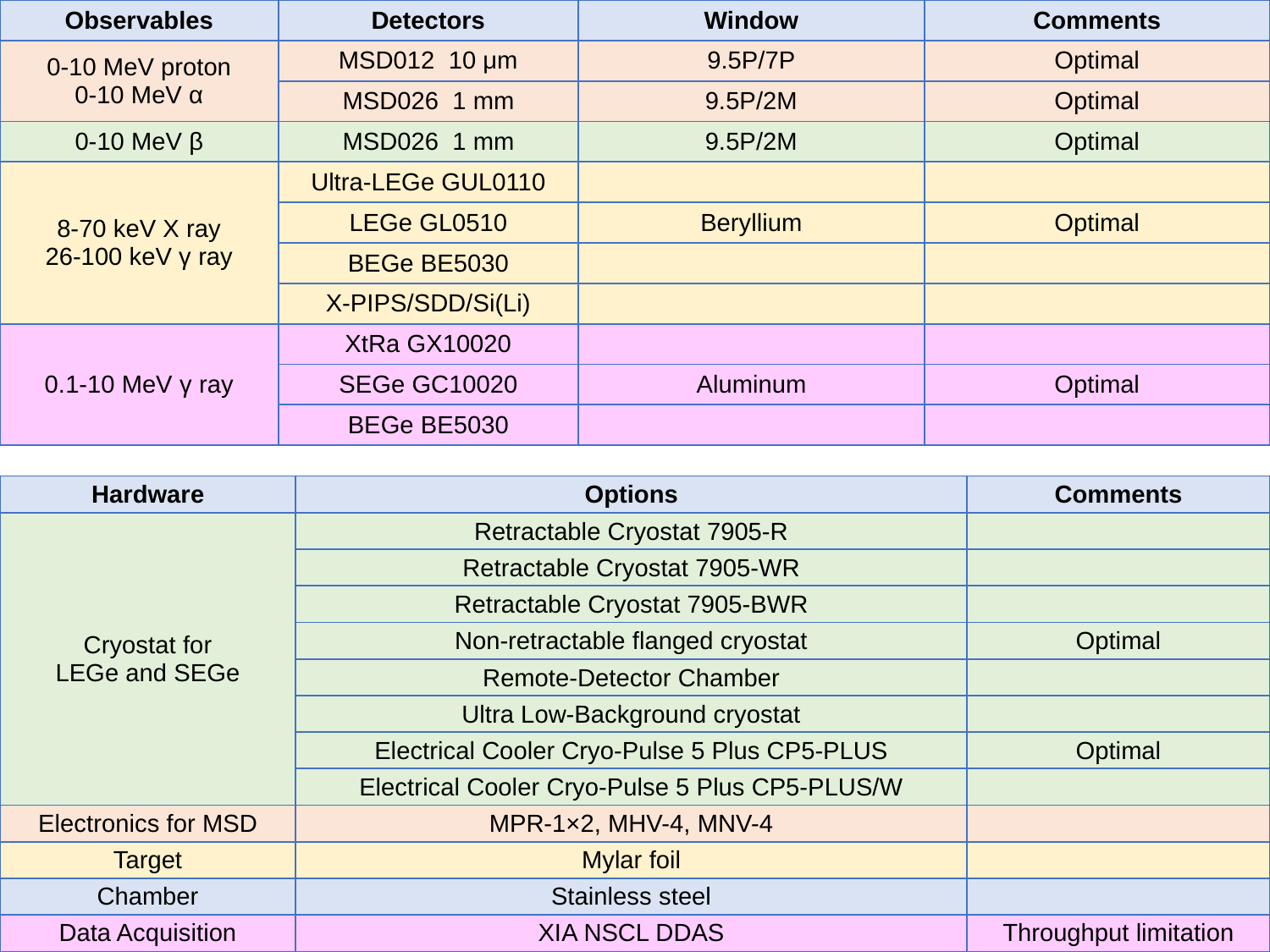

| Observables | Detectors | Window | Comments |
| --- | --- | --- | --- |
| 0-10 MeV proton 0-10 MeV α | MSD012 10 μm | 9.5P/7P | Optimal |
|  | MSD026 1 mm | 9.5P/2M | Optimal |
| 0-10 MeV β | MSD026 1 mm | 9.5P/2M | Optimal |
| 8-70 keV X ray 26-100 keV γ ray | Ultra-LEGe GUL0110 |  |  |
|  | LEGe GL0510 | Beryllium | Optimal |
|  | BEGe BE5030 |  |  |
|  | X-PIPS/SDD/Si(Li) |  |  |
| 0.1-10 MeV γ ray | XtRa GX10020 |  |  |
|  | SEGe GC10020 | Aluminum | Optimal |
|  | BEGe BE5030 |  |  |
| Hardware | Options | Comments |
| --- | --- | --- |
| Cryostat for LEGe and SEGe | Retractable Cryostat 7905-R |  |
|  | Retractable Cryostat 7905-WR |  |
|  | Retractable Cryostat 7905-BWR |  |
|  | Non-retractable flanged cryostat | Optimal |
|  | Remote-Detector Chamber |  |
|  | Ultra Low-Background cryostat |  |
|  | Electrical Cooler Cryo-Pulse 5 Plus CP5-PLUS | Optimal |
|  | Electrical Cooler Cryo-Pulse 5 Plus CP5-PLUS/W |  |
| Electronics for MSD | MPR-1×2, MHV-4, MNV-4 |  |
| Target | Mylar foil |  |
| Chamber | Stainless steel |  |
| Data Acquisition | XIA NSCL DDAS | Throughput limitation |